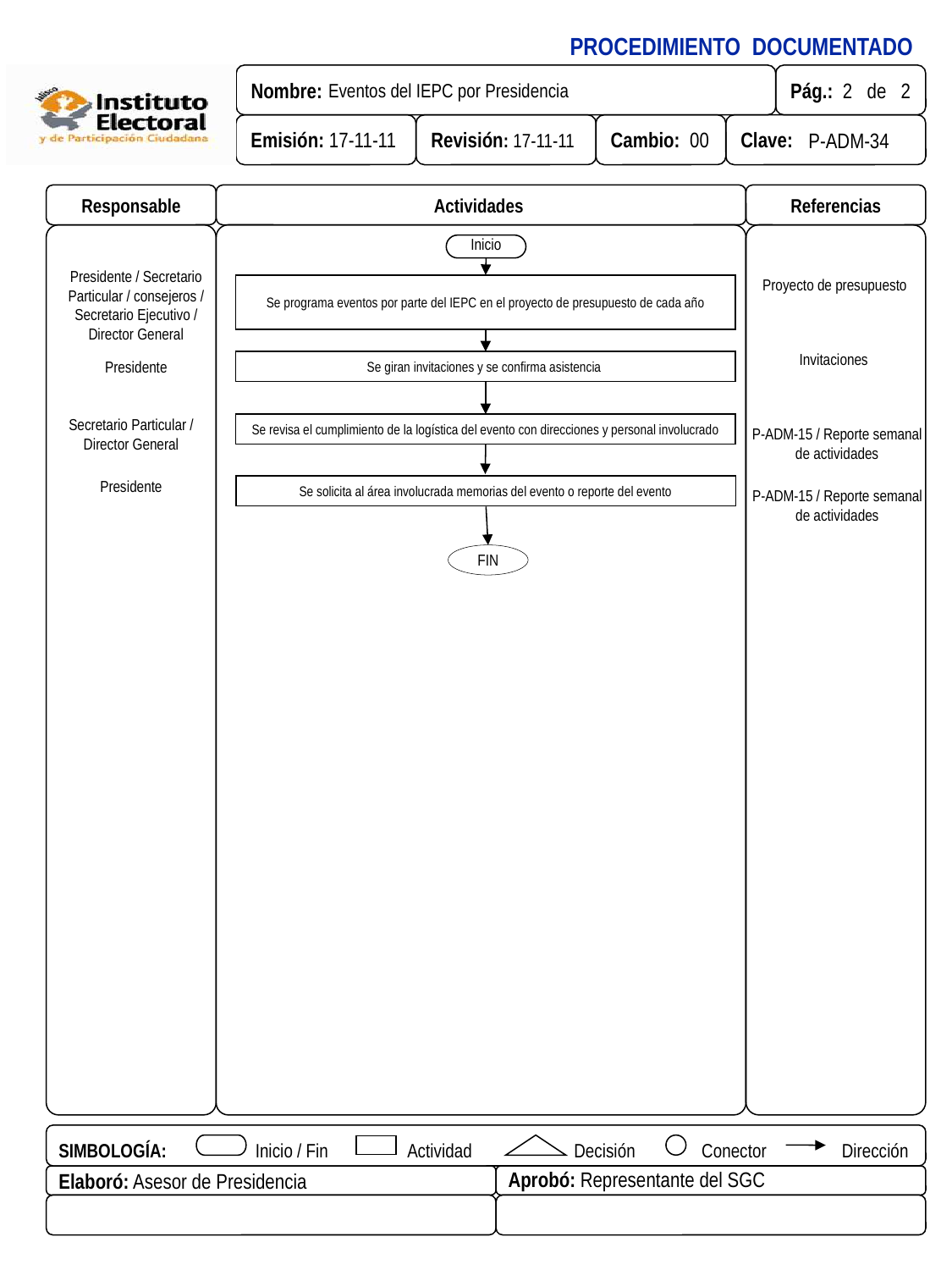

Responsable
Actividades
Referencias

Inicio
Presidente / Secretario Particular / consejeros / Secretario Ejecutivo / Director General
Proyecto de presupuesto
Se programa eventos por parte del IEPC en el proyecto de presupuesto de cada año
Invitaciones
Se giran invitaciones y se confirma asistencia
Presidente
Secretario Particular / Director General
Se revisa el cumplimiento de la logística del evento con direcciones y personal involucrado
P-ADM-15 / Reporte semanal de actividades
Presidente
Se solicita al área involucrada memorias del evento o reporte del evento
P-ADM-15 / Reporte semanal de actividades
FIN